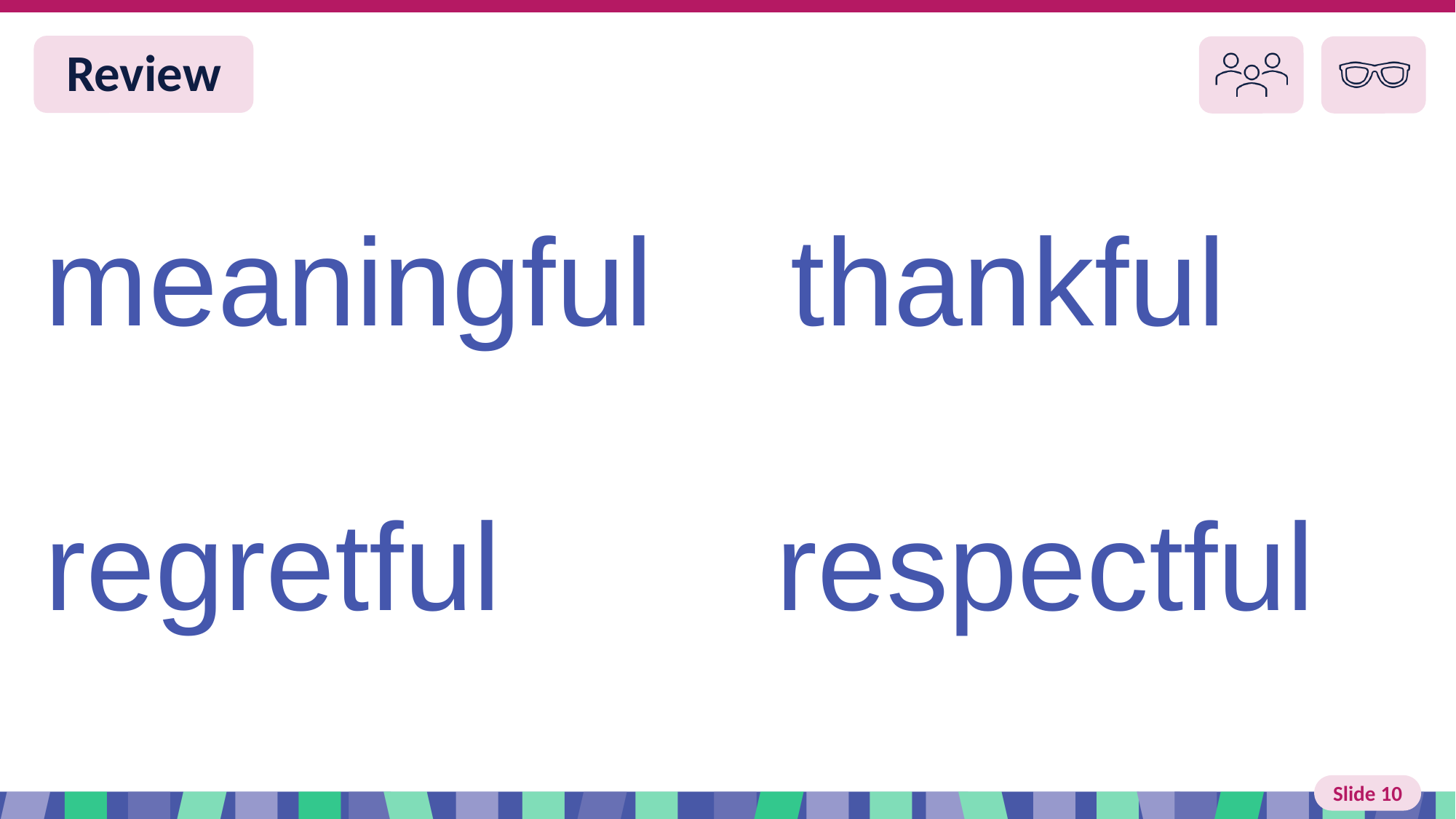

Slide 10 Review You do
meaningful    thankful
regretful        respectful